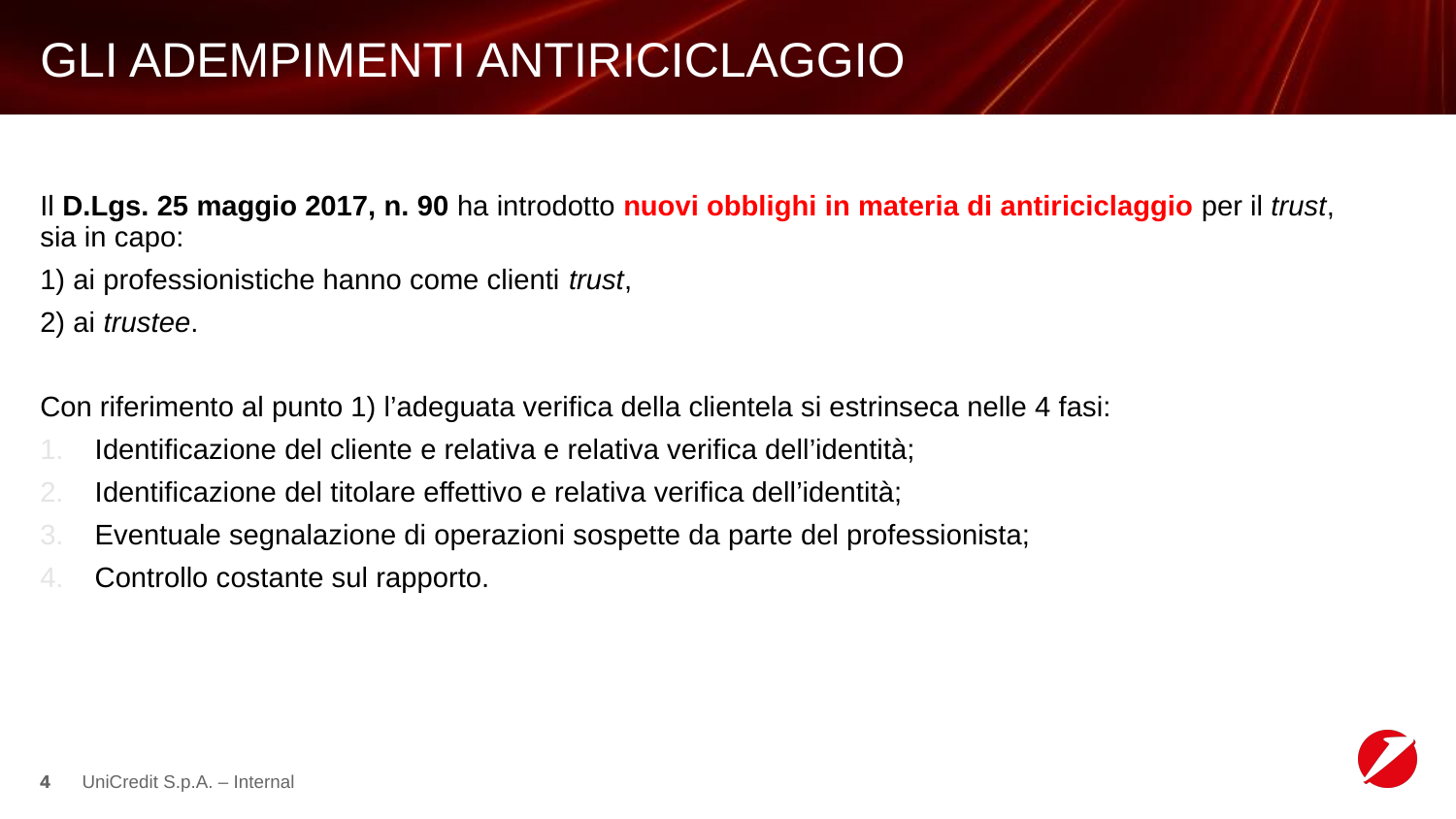

# GLI ADEMPIMENTI ANTIRICICLAGGIO

Il D.Lgs. 25 maggio 2017, n. 90 ha introdotto nuovi obblighi in materia di antiriciclaggio per il trust, sia in capo:
1) ai professionistiche hanno come clienti trust,
2) ai trustee.

Con riferimento al punto 1) l’adeguata verifica della clientela si estrinseca nelle 4 fasi:
Identificazione del cliente e relativa e relativa verifica dell’identità;
Identificazione del titolare effettivo e relativa verifica dell’identità;
Eventuale segnalazione di operazioni sospette da parte del professionista;
Controllo costante sul rapporto.

UniCredit S.p.A. – Internal